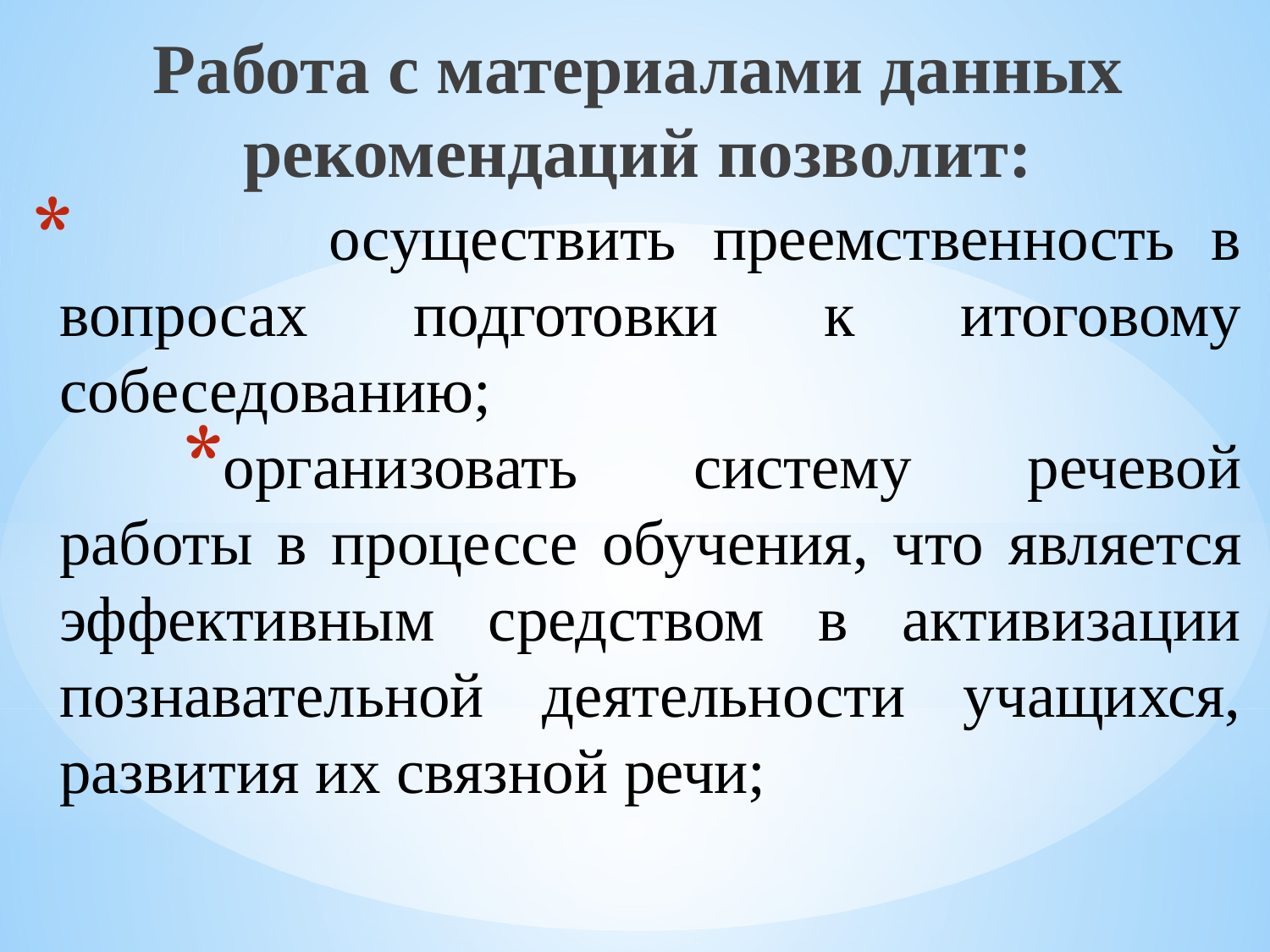

Работа с материалами данных рекомендаций позволит:
       осуществить преемственность в вопросах подготовки к итоговому собеседованию;
организовать систему речевой работы в процессе обучения, что является эффективным средством в активизации познавательной деятельности учащихся, развития их связной речи;

#